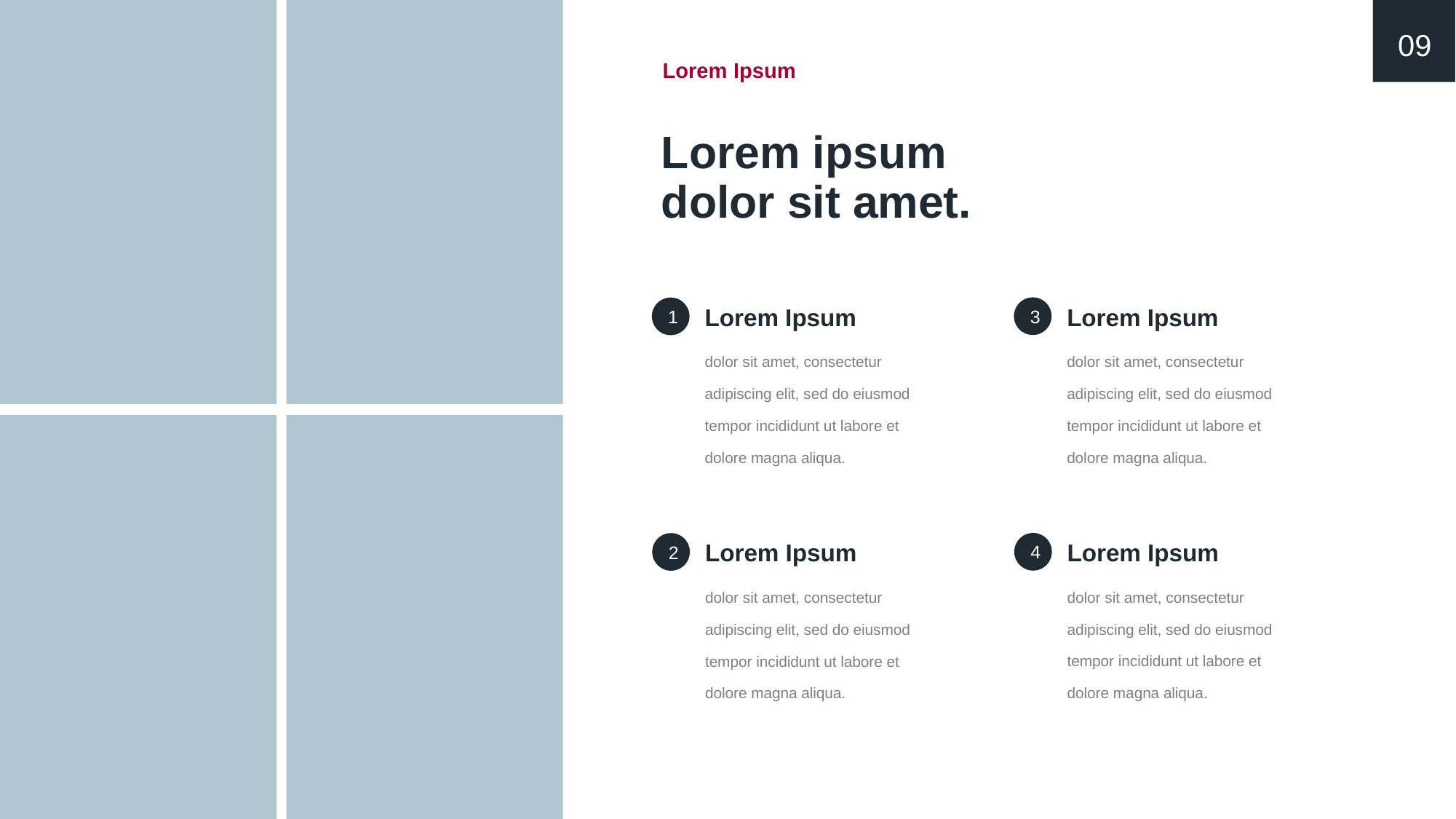

09
Lorem Ipsum
Lorem ipsum
dolor sit amet.
Lorem Ipsum
dolor sit amet, consectetur adipiscing elit, sed do eiusmod tempor incididunt ut labore et dolore magna aliqua.
3
Lorem Ipsum
dolor sit amet, consectetur adipiscing elit, sed do eiusmod tempor incididunt ut labore et dolore magna aliqua.
1

Lorem Ipsum
dolor sit amet, consectetur adipiscing elit, sed do eiusmod tempor incididunt ut labore et dolore magna aliqua.
4
Lorem Ipsum
dolor sit amet, consectetur adipiscing elit, sed do eiusmod tempor incididunt ut labore et dolore magna aliqua.
2